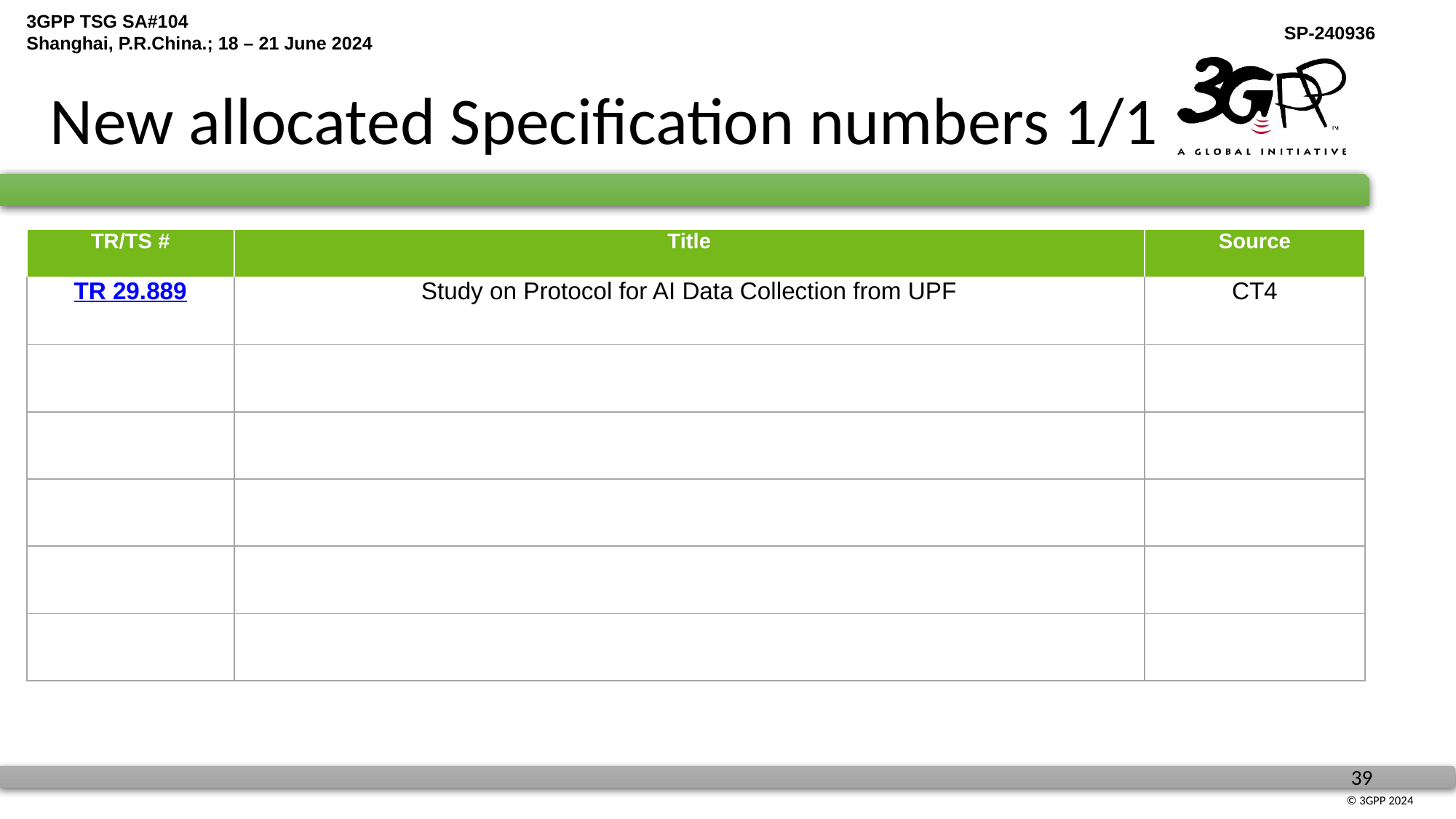

# New allocated Specification numbers 1/1
| TR/TS # | Title | Source |
| --- | --- | --- |
| TR 29.889 | Study on Protocol for AI Data Collection from UPF | CT4 |
|  |  |  |
|  |  |  |
|  |  |  |
|  |  |  |
|  |  |  |